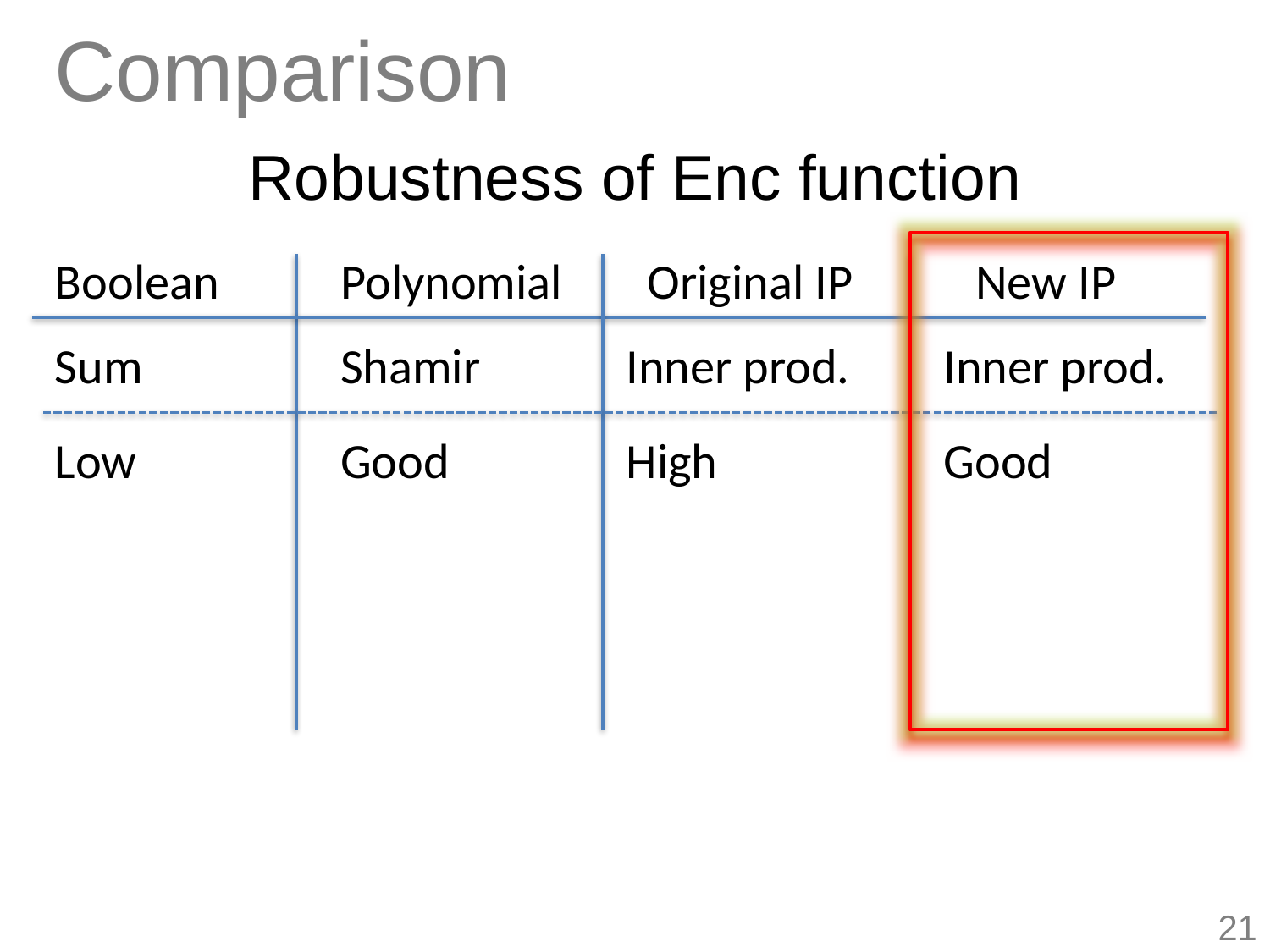

Comparison
Robustness of Enc function

Boolean
Polynomial
Original IP
New IP
Sum
Shamir
Inner prod.
Inner prod.
Low
Good
High
Good
21